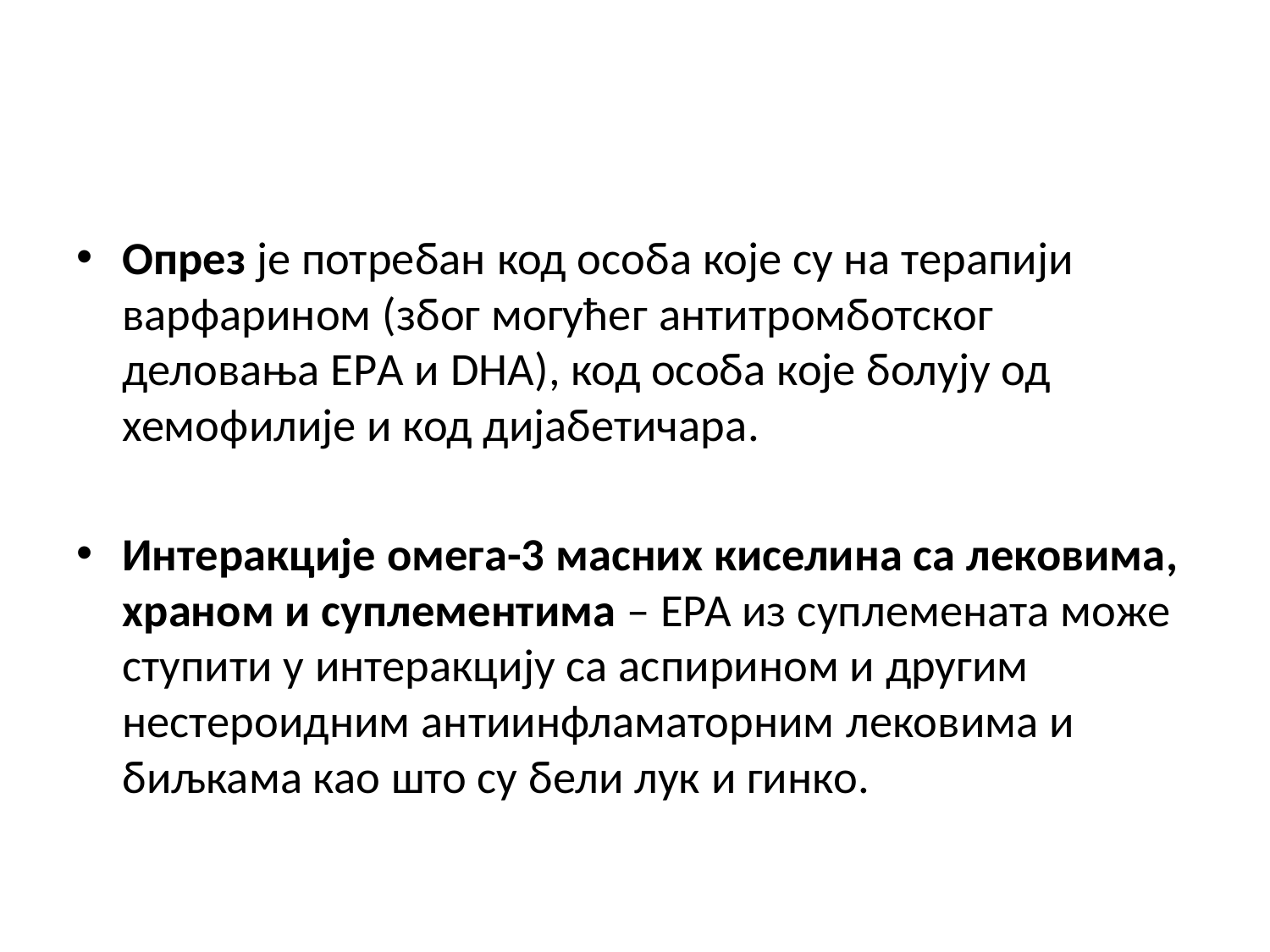

Опрез је потребан код особа које су на терапији варфарином (због могућег антитромботског деловања ЕPА и DHА), код особа које болују од хемофилије и код дијабетичара.

Интеракције омега-3 масних киселина са лековима, храном и суплементима – ЕРА из суплемената може ступити у интеракцију са аспирином и другим нестероидним антиинфламаторним лековима и биљкама као што су бели лук и гинко.